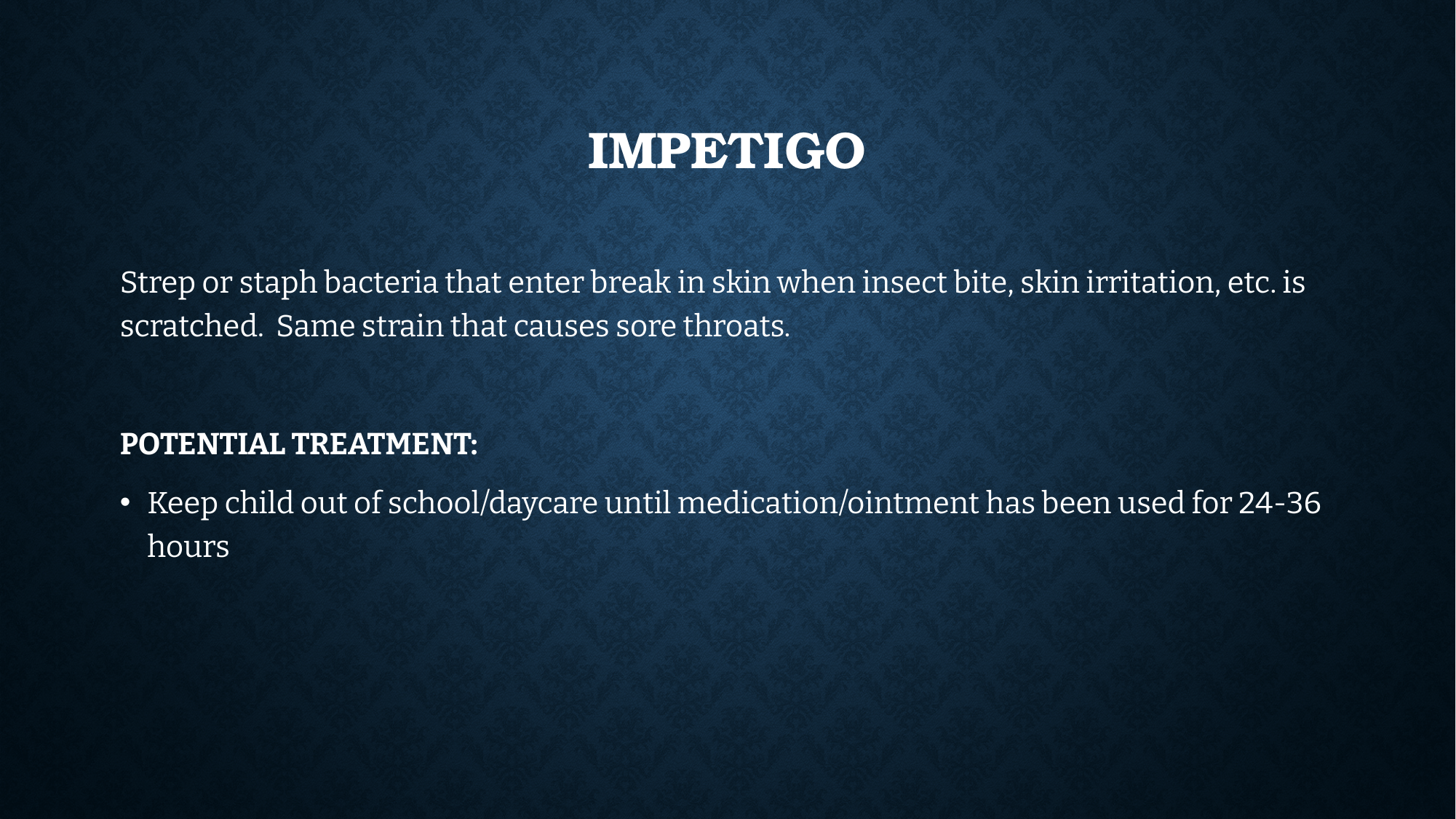

# Impetigo
Strep or staph bacteria that enter break in skin when insect bite, skin irritation, etc. is scratched.  Same strain that causes sore throats.

POTENTIAL TREATMENT:
Keep child out of school/daycare until medication/ointment has been used for 24-36 hours